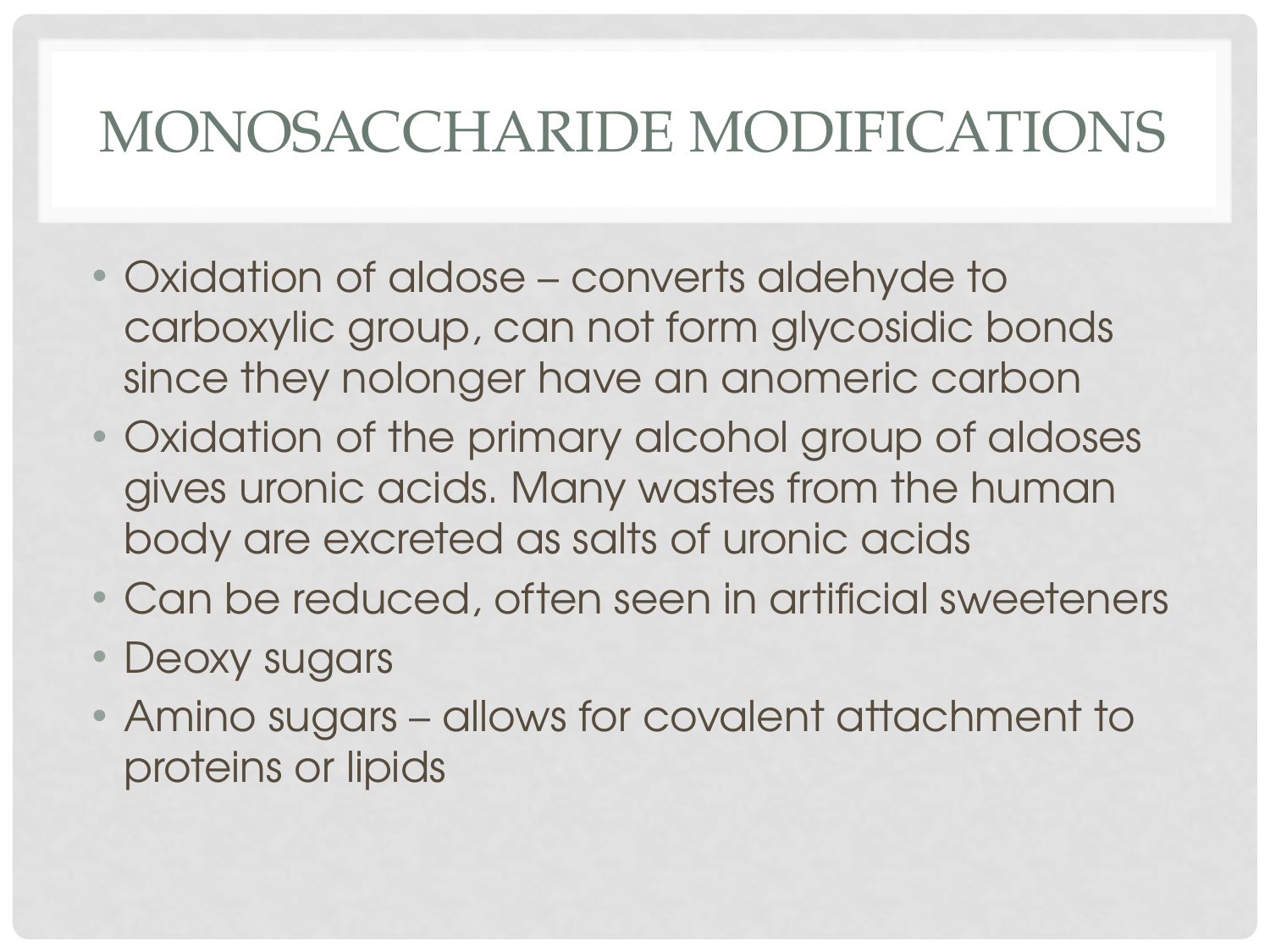

# Monosaccharide modifications
Oxidation of aldose – converts aldehyde to carboxylic group, can not form glycosidic bonds since they nolonger have an anomeric carbon
Oxidation of the primary alcohol group of aldoses gives uronic acids. Many wastes from the human body are excreted as salts of uronic acids
Can be reduced, often seen in artificial sweeteners
Deoxy sugars
Amino sugars – allows for covalent attachment to proteins or lipids